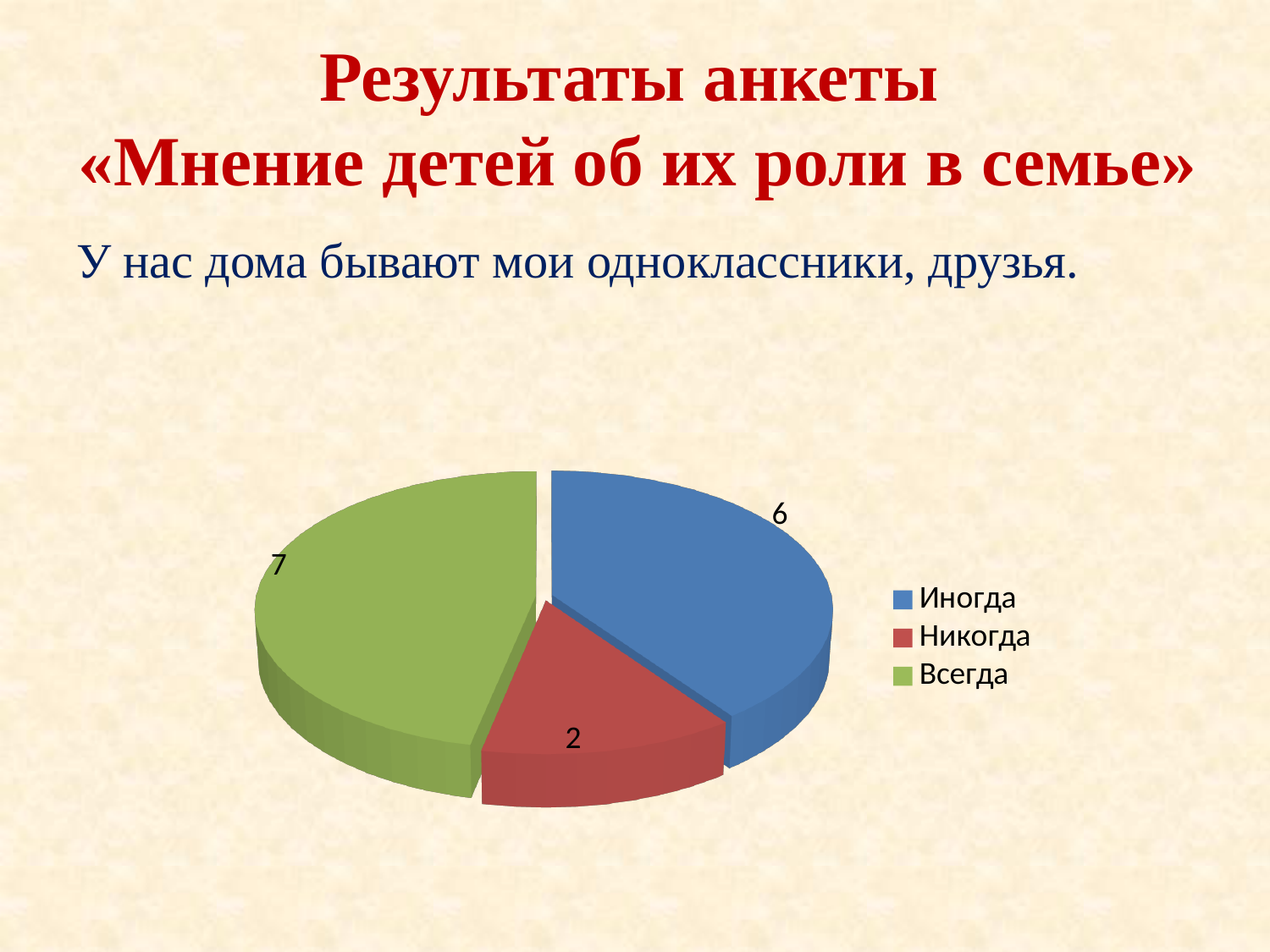

# Результаты анкеты «Мнение детей об их роли в семье»
У нас дома бывают мои одноклассники, друзья.

[unsupported chart]